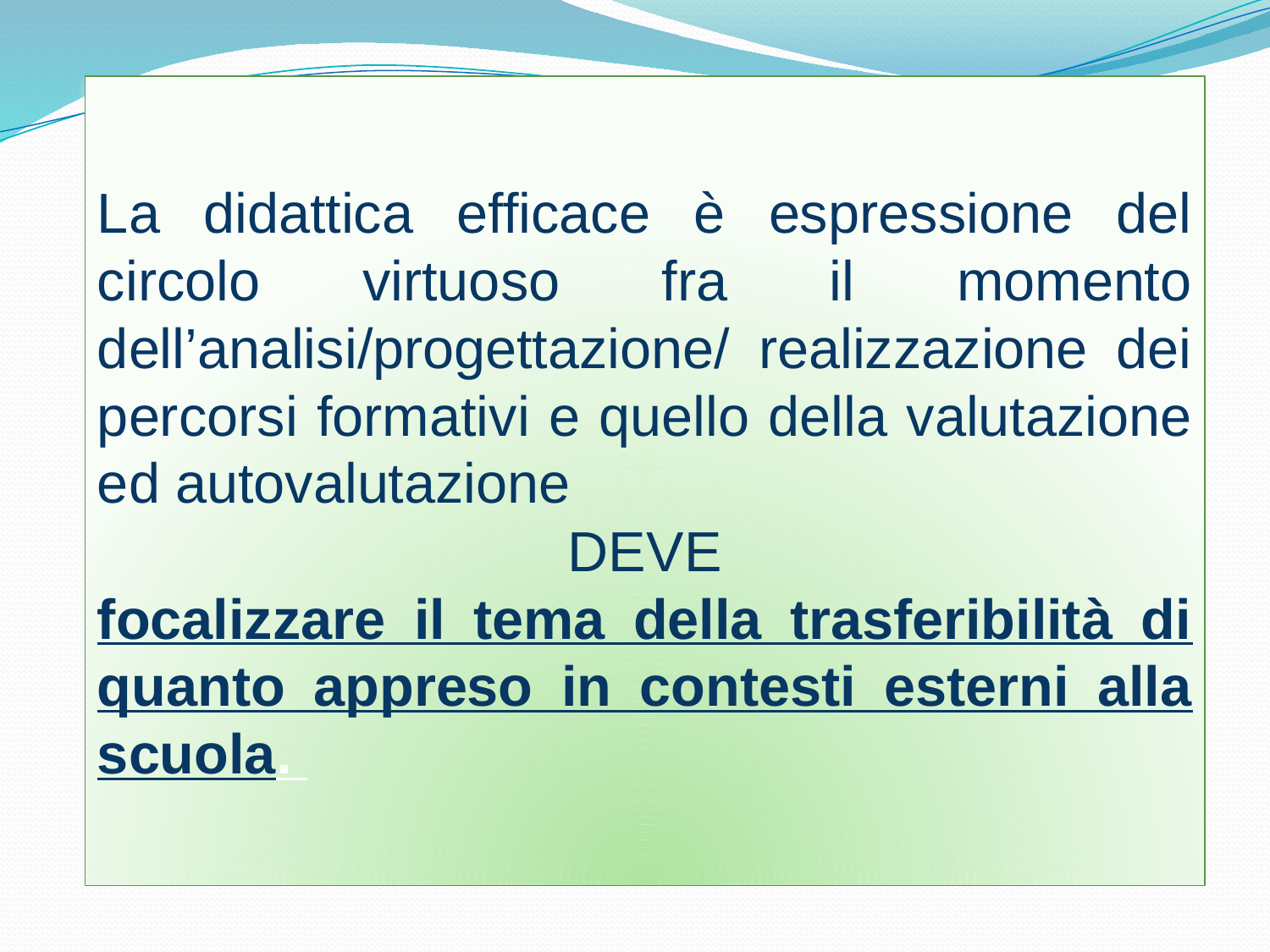

La didattica efficace è espressione del circolo virtuoso fra il momento dell’analisi/progettazione/ realizzazione dei percorsi formativi e quello della valutazione ed autovalutazione
DEVE
focalizzare il tema della trasferibilità di quanto appreso in contesti esterni alla scuola.